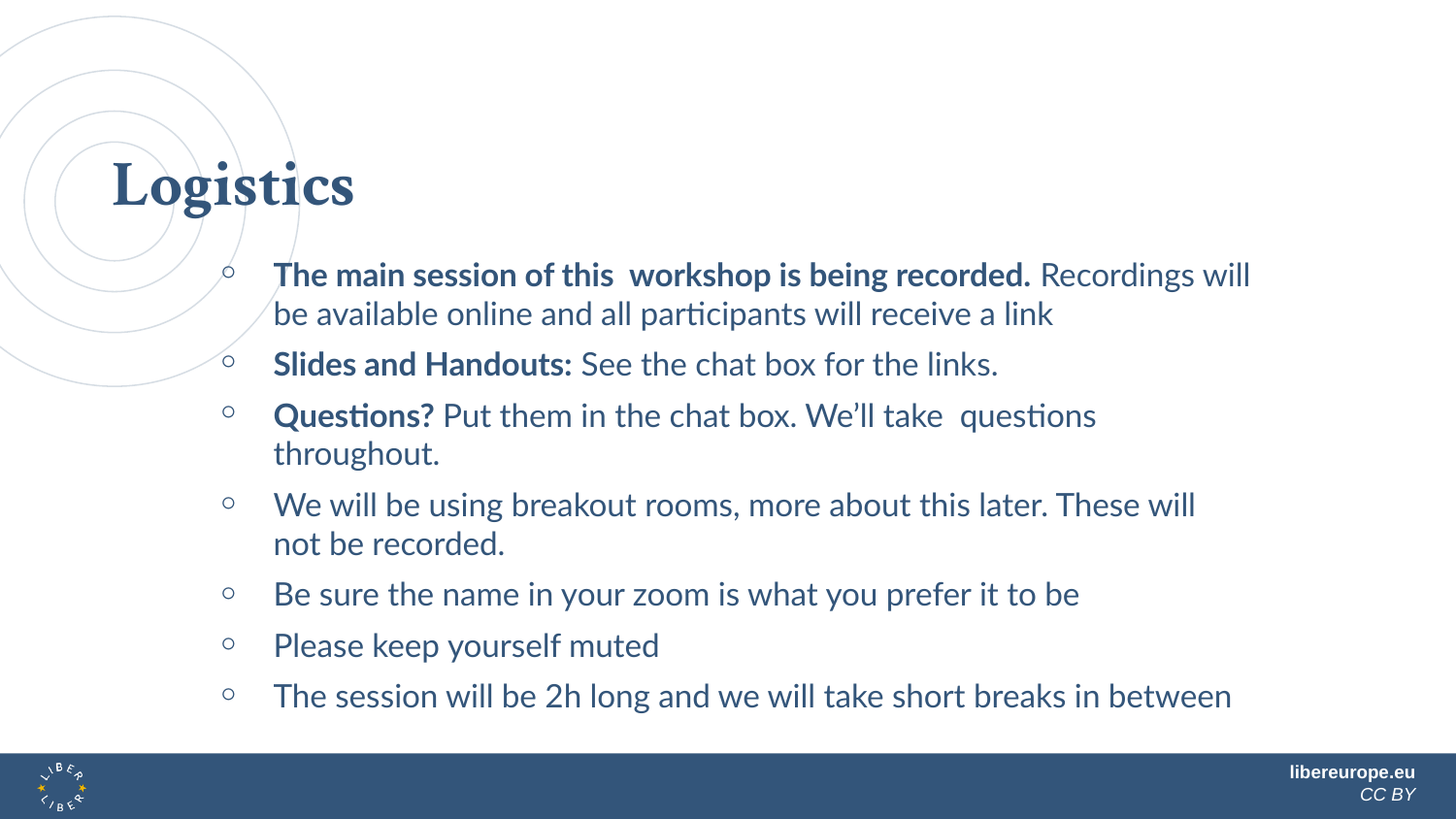

Logistics
The main session of this  workshop is being recorded. Recordings will be available online and all participants will receive a link
Slides and Handouts: See the chat box for the links.
Questions? Put them in the chat box. We’ll take  questions throughout.
We will be using breakout rooms, more about this later. These will  not be recorded.
Be sure the name in your zoom is what you prefer it to be
Please keep yourself muted
The session will be 2h long and we will take short breaks in between